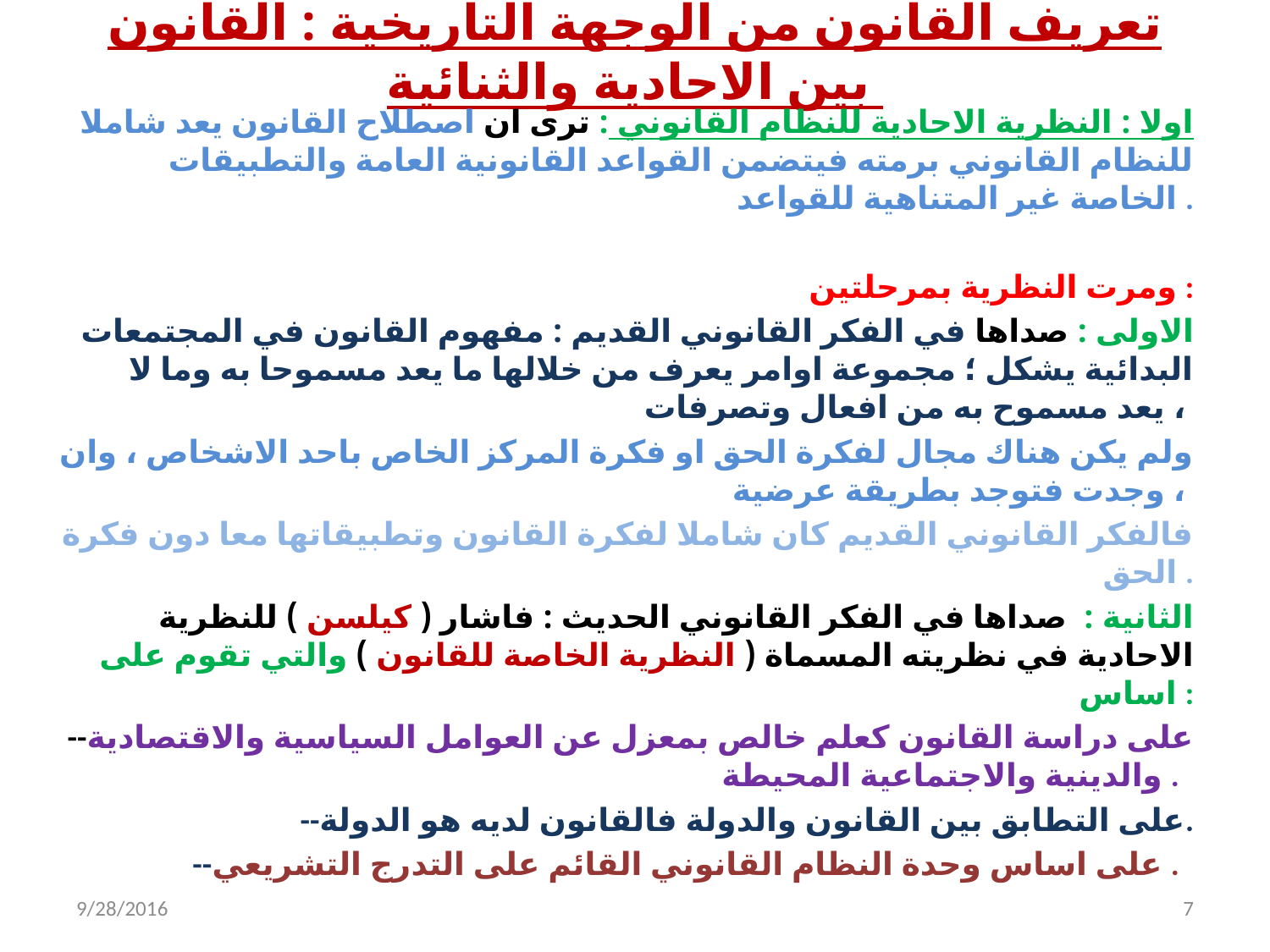

# تعريف القانون من الوجهة التاريخية : القانون بين الاحادية والثنائية
اولا : النظرية الاحادية للنظام القانوني : ترى ان اصطلاح القانون يعد شاملا للنظام القانوني برمته فيتضمن القواعد القانونية العامة والتطبيقات الخاصة غير المتناهية للقواعد .

ومرت النظرية بمرحلتين :
الاولى : صداها في الفكر القانوني القديم : مفهوم القانون في المجتمعات البدائية يشكل ؛ مجموعة اوامر يعرف من خلالها ما يعد مسموحا به وما لا يعد مسموح به من افعال وتصرفات ،
ولم يكن هناك مجال لفكرة الحق او فكرة المركز الخاص باحد الاشخاص ، وان وجدت فتوجد بطريقة عرضية ،
فالفكر القانوني القديم كان شاملا لفكرة القانون وتطبيقاتها معا دون فكرة الحق .
الثانية :  صداها في الفكر القانوني الحديث : فاشار ( كيلسن ) للنظرية الاحادية في نظريته المسماة ( النظرية الخاصة للقانون ) والتي تقوم على اساس :
--على دراسة القانون كعلم خالص بمعزل عن العوامل السياسية والاقتصادية والدينية والاجتماعية المحيطة .
--على التطابق بين القانون والدولة فالقانون لديه هو الدولة.
--على اساس وحدة النظام القانوني القائم على التدرج التشريعي .
9/28/2016
7